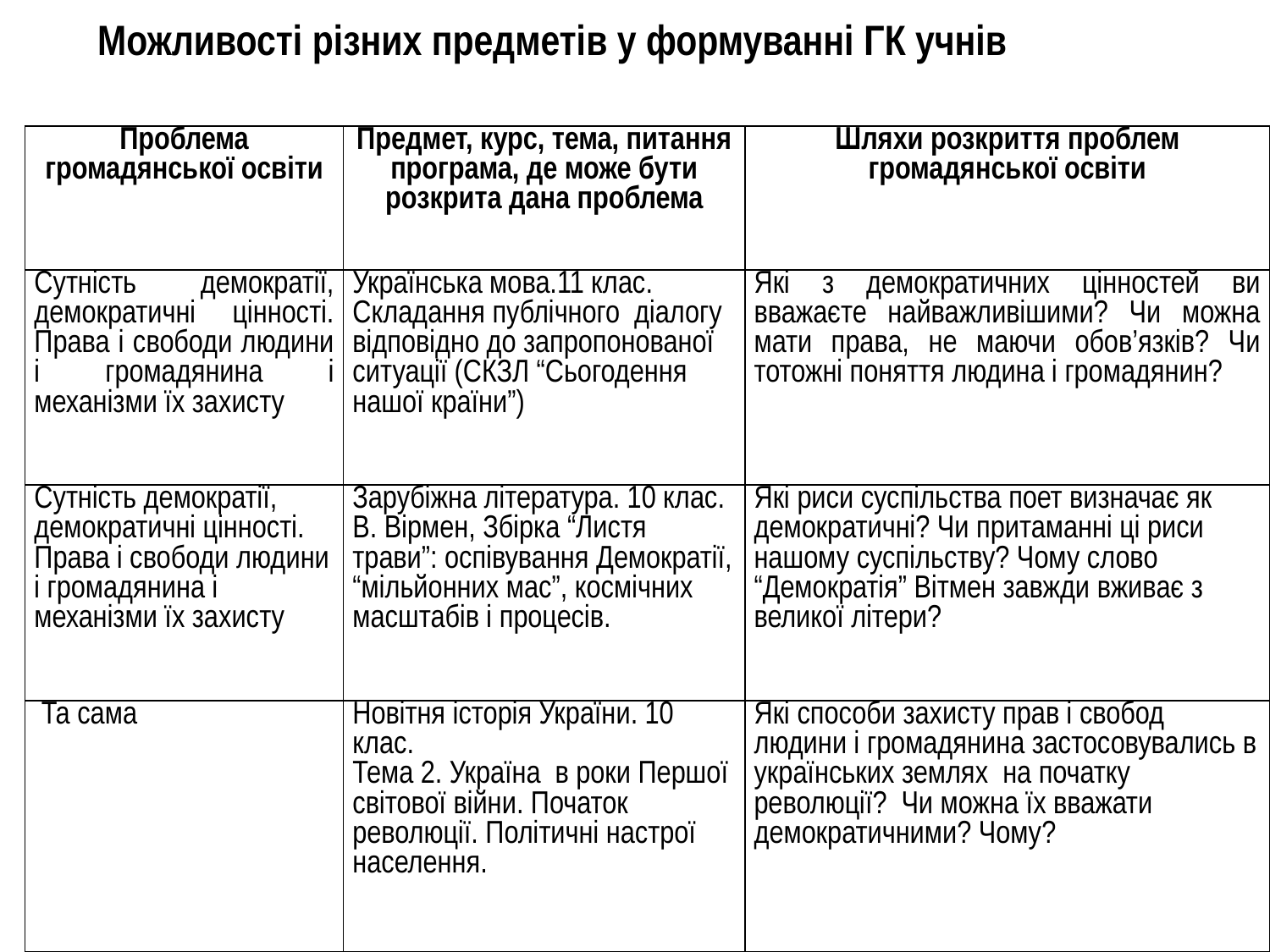

Можливості різних предметів у формуванні ГК учнів

| Проблема громадянської освіти | Предмет, курс, тема, питання програма, де може бути розкрита дана проблема | Шляхи розкриття проблем громадянської освіти |
| --- | --- | --- |
| Сутність демократії, демократичні цінності. Права і свободи людини і громадянина і механізми їх захисту | Українська мова.11 клас. Складання публічного діалогу відповідно до запропонованої ситуації (СКЗЛ “Сьогодення нашої країни”) | Які з демократичних цінностей ви вважаєте найважливішими? Чи можна мати права, не маючи обов’язків? Чи тотожні поняття людина і громадянин? |
| Сутність демократії, демократичні цінності. Права і свободи людини і громадянина і механізми їх захисту | Зарубіжна література. 10 клас. В. Вірмен, Збірка “Листя трави”: оспівування Демократії, “мільйонних мас”, космічних масштабів і процесів. | Які риси суспільства поет визначає як демократичні? Чи притаманні ці риси нашому суспільству? Чому слово “Демократія” Вітмен завжди вживає з великої літери? |
| Та сама | Новітня історія України. 10 клас. Тема 2. Україна в роки Першої світової війни. Початок революції. Політичні настрої населення. | Які способи захисту прав і свобод людини і громадянина застосовувались в українських землях на початку революції? Чи можна їх вважати демократичними? Чому? |